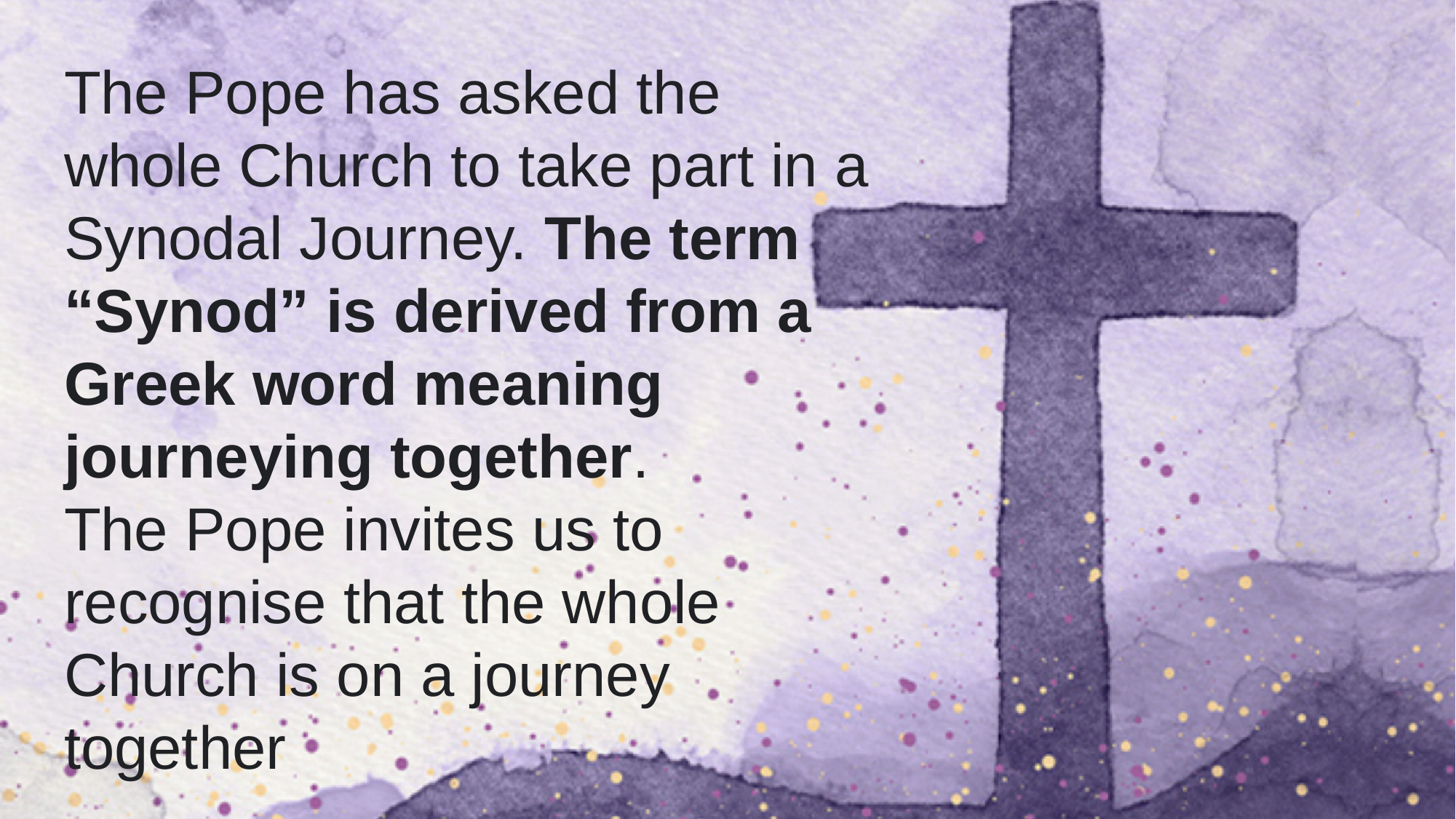

The Pope has asked the whole Church to take part in a Synodal Journey. The term “Synod” is derived from a Greek word meaning journeying together.
The Pope invites us to recognise that the whole Church is on a journey together